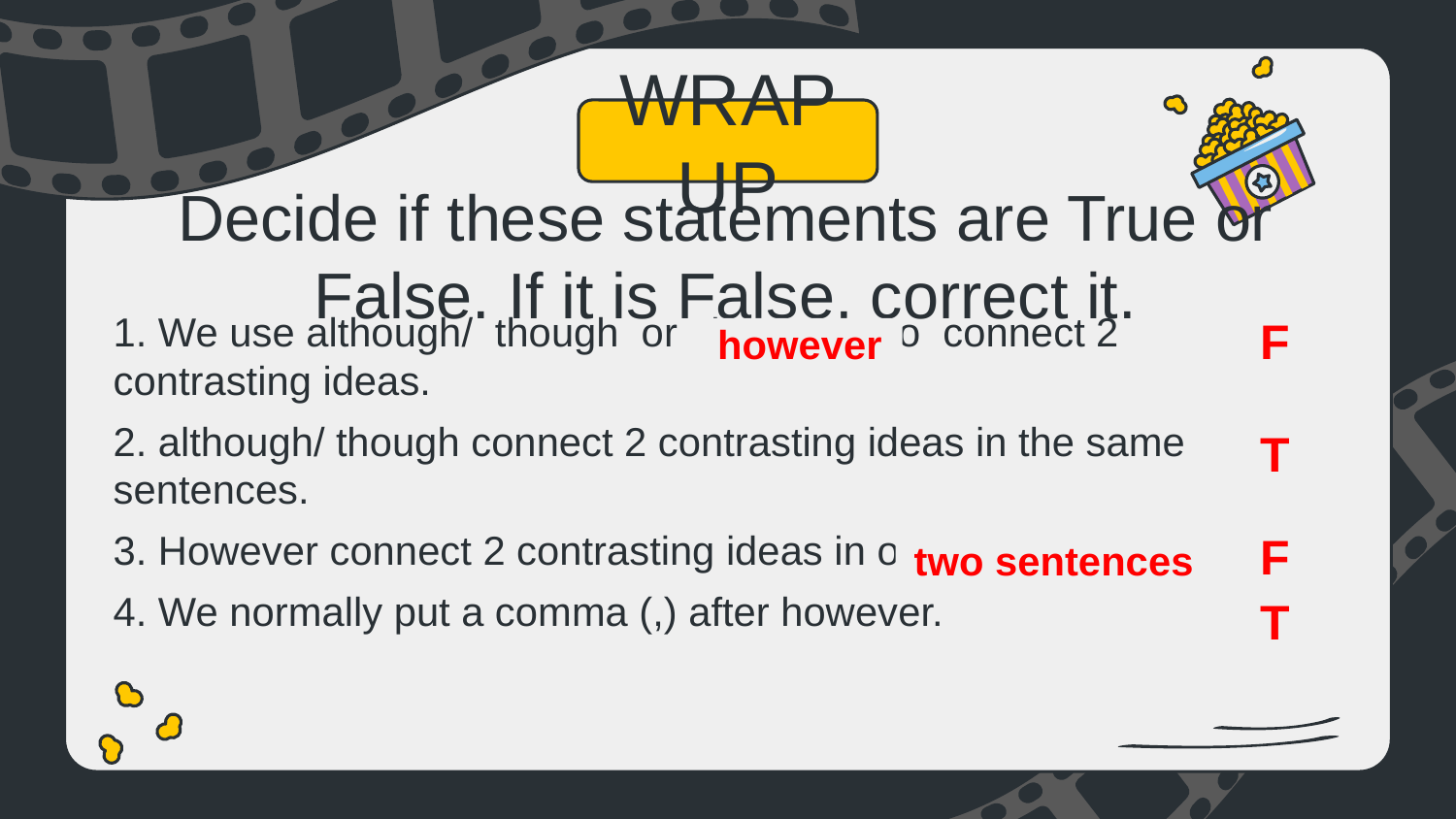

WRAP UP
# Decide if these statements are True or False. If it is False, correct it.
1. We use although/  though  or   because  to  connect 2 contrasting ideas.
2. although/ though connect 2 contrasting ideas in the same sentences.
3. However connect 2 contrasting ideas in one sentence.
4. We normally put a comma (,) after however.

F
however
T
F
two sentences
T